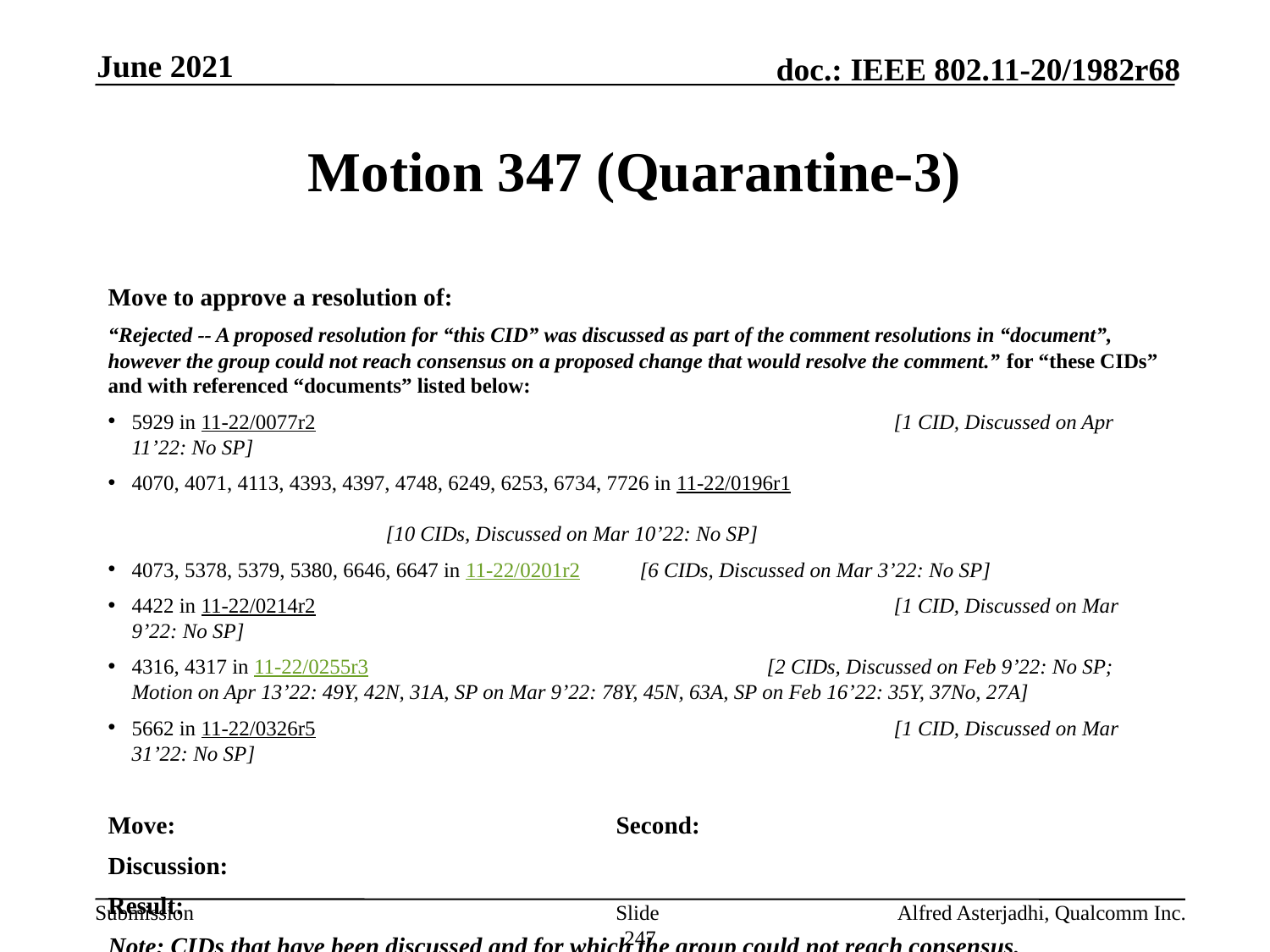

June 2021
# Motion 347 (Quarantine-3)
Move to approve a resolution of:
“Rejected -- A proposed resolution for “this CID” was discussed as part of the comment resolutions in “document”, however the group could not reach consensus on a proposed change that would resolve the comment.” for “these CIDs” and with referenced “documents” listed below:
5929 in 11-22/0077r2 					[1 CID, Discussed on Apr 11’22: No SP]
4070, 4071, 4113, 4393, 4397, 4748, 6249, 6253, 6734, 7726 in 11-22/0196r1 													[10 CIDs, Discussed on Mar 10’22: No SP]
4073, 5378, 5379, 5380, 6646, 6647 in 11-22/0201r2 	[6 CIDs, Discussed on Mar 3’22: No SP]
4422 in 11-22/0214r2 					[1 CID, Discussed on Mar 9’22: No SP]
4316, 4317 in 11-22/0255r3 				[2 CIDs, Discussed on Feb 9’22: No SP; Motion on Apr 13’22: 49Y, 42N, 31A, SP on Mar 9’22: 78Y, 45N, 63A, SP on Feb 16’22: 35Y, 37No, 27A]
5662 in 11-22/0326r5 					[1 CID, Discussed on Mar 31’22: No SP]

Move: 				Second:
Discussion:
Result:
Note: CIDs that have been discussed and for which the group could not reach consensus.

Slide 247
Alfred Asterjadhi, Qualcomm Inc.